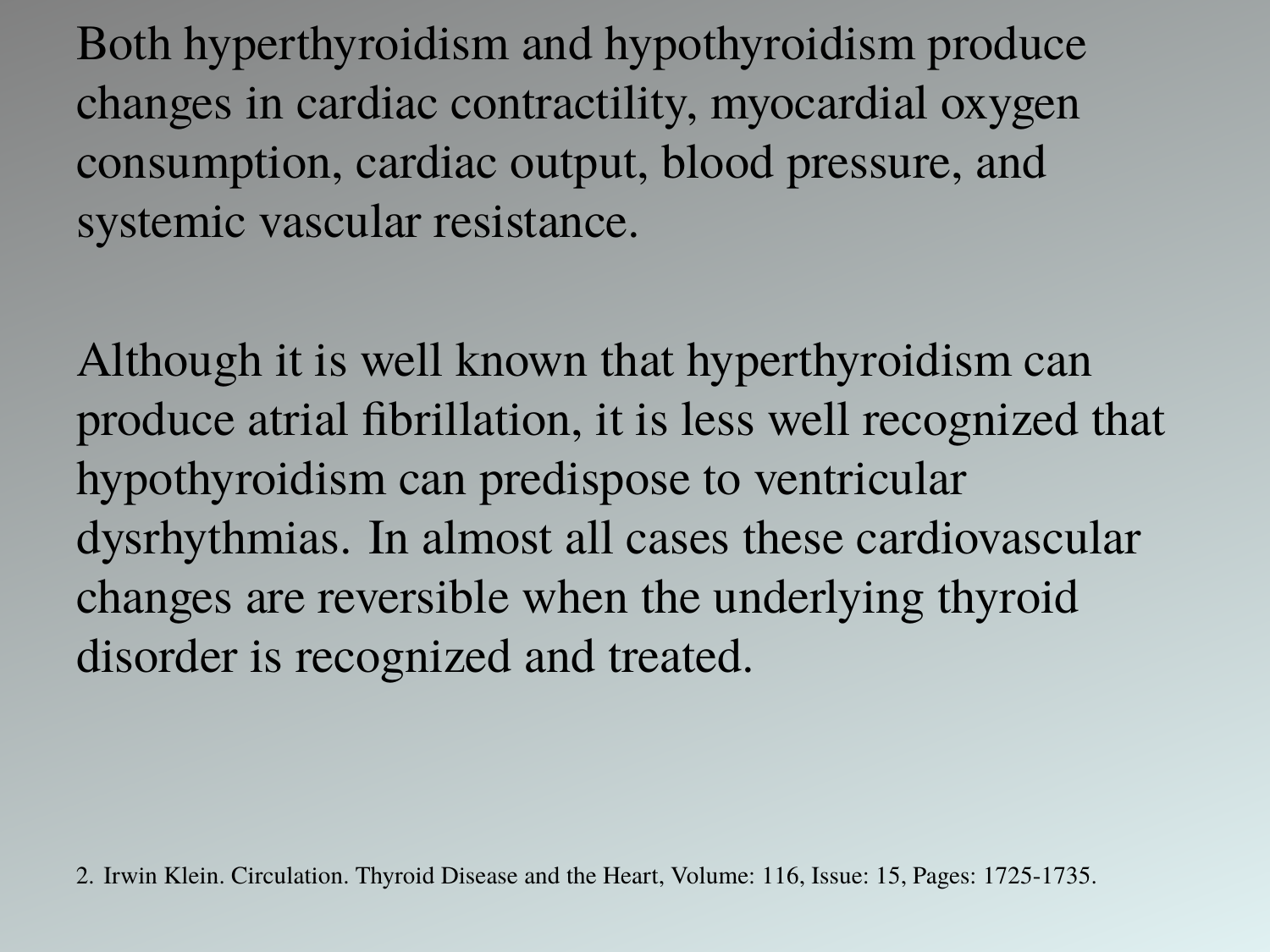

Both hyperthyroidism and hypothyroidism produce changes in cardiac contractility, myocardial oxygen consumption, cardiac output, blood pressure, and systemic vascular resistance.

Although it is well known that hyperthyroidism can produce atrial fibrillation, it is less well recognized that hypothyroidism can predispose to ventricular dysrhythmias. In almost all cases these cardiovascular changes are reversible when the underlying thyroid disorder is recognized and treated.
#
2. Irwin Klein. Circulation. Thyroid Disease and the Heart, Volume: 116, Issue: 15, Pages: 1725-1735.